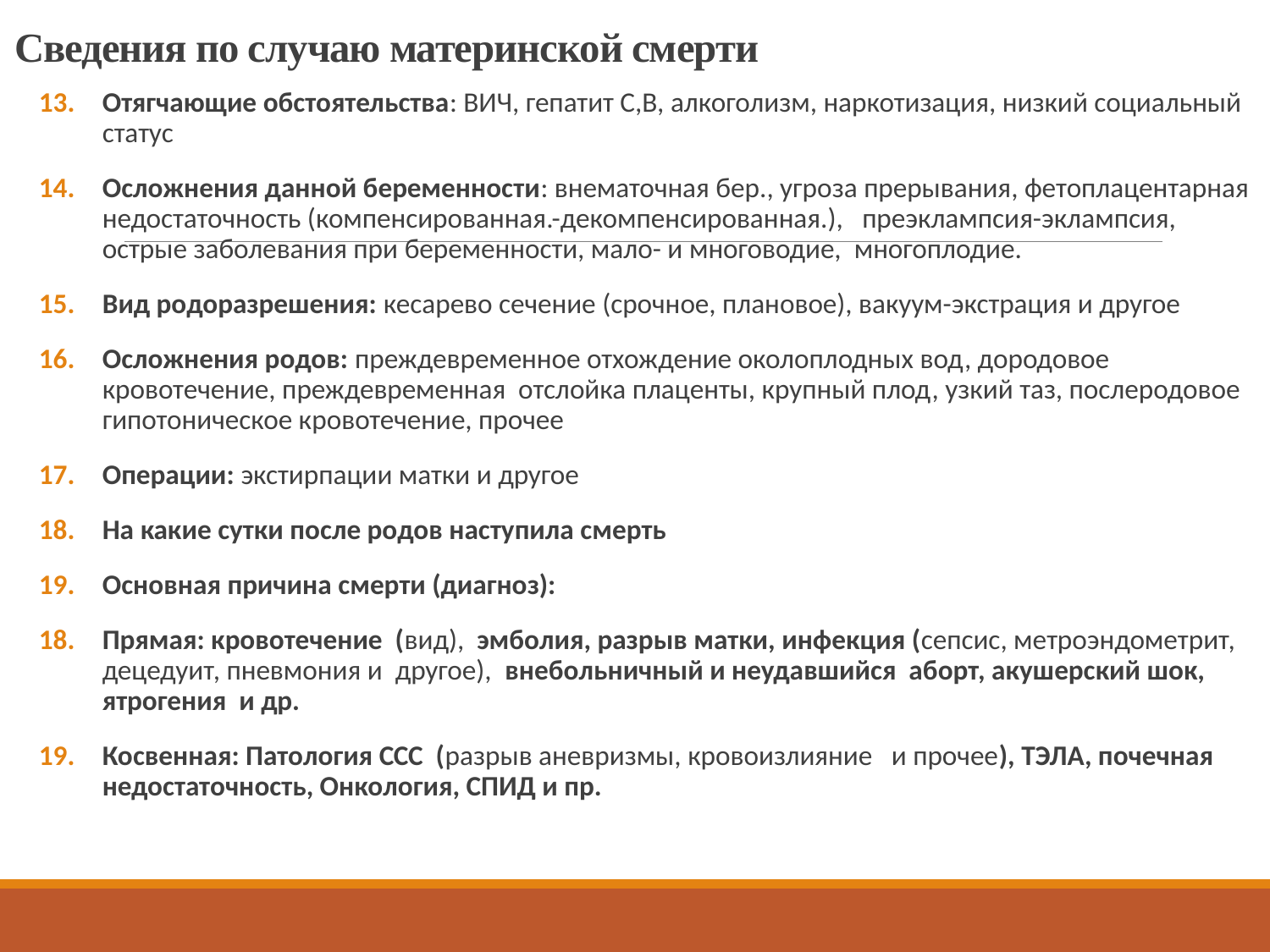

# Сведения по случаю материнской смерти
Отягчающие обстоятельства: ВИЧ, гепатит С,В, алкоголизм, наркотизация, низкий социальный  статус
Осложнения данной беременности: внематочная бер., угроза прерывания, фетоплацентарная недостаточность (компенсированная.-декомпенсированная.),   преэклампсия-эклампсия, острые заболевания при беременности, мало- и многоводие,  многоплодие.
Вид родоразрешения: кесарево сечение (срочное, плановое), вакуум-экстрация и другое
Осложнения родов: преждевременное отхождение околоплодных вод, дородовое кровотечение, преждевременная  отслойка плаценты, крупный плод, узкий таз, послеродовое гипотоническое кровотечение, прочее
Операции: экстирпации матки и другое
На какие сутки после родов наступила смерть
Основная причина смерти (диагноз):
Прямая: кровотечение  (вид),  эмболия, разрыв матки, инфекция (сепсис, метроэндометрит,  децедуит, пневмония и  другое),  внебольничный и неудавшийся  аборт, акушерский шок, ятрогения  и др.
Косвенная: Патология ССС  (разрыв аневризмы, кровоизлияние   и прочее), ТЭЛА, почечная недостаточность, Онкология, СПИД и пр.